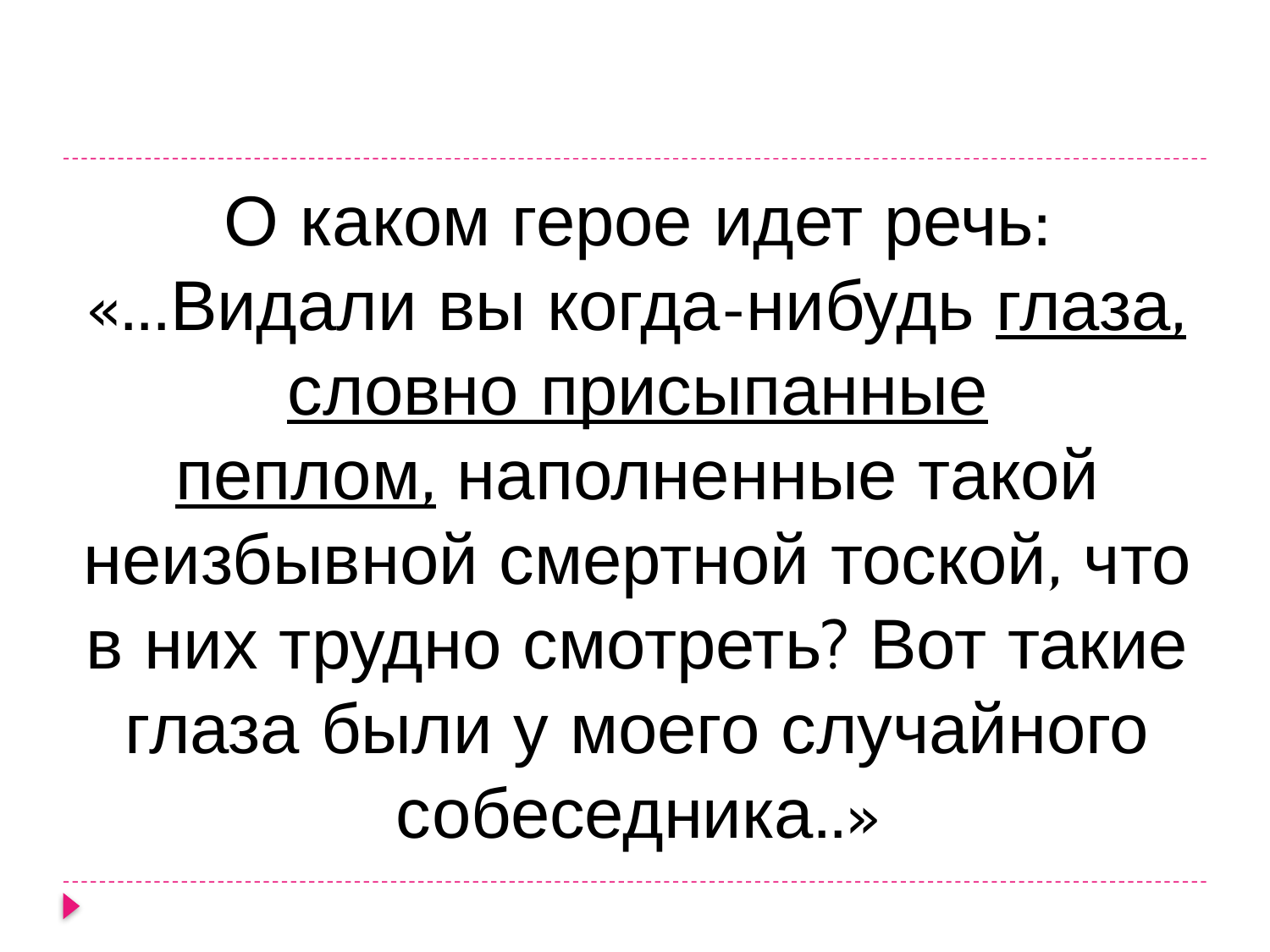

О каком герое идет речь: «...Видали вы когда-нибудь глаза, словно присыпанные пеплом, наполненные такой неизбывной смертной тоской, что в них трудно смотреть? Вот такие глаза были у моего случайного собеседника..»